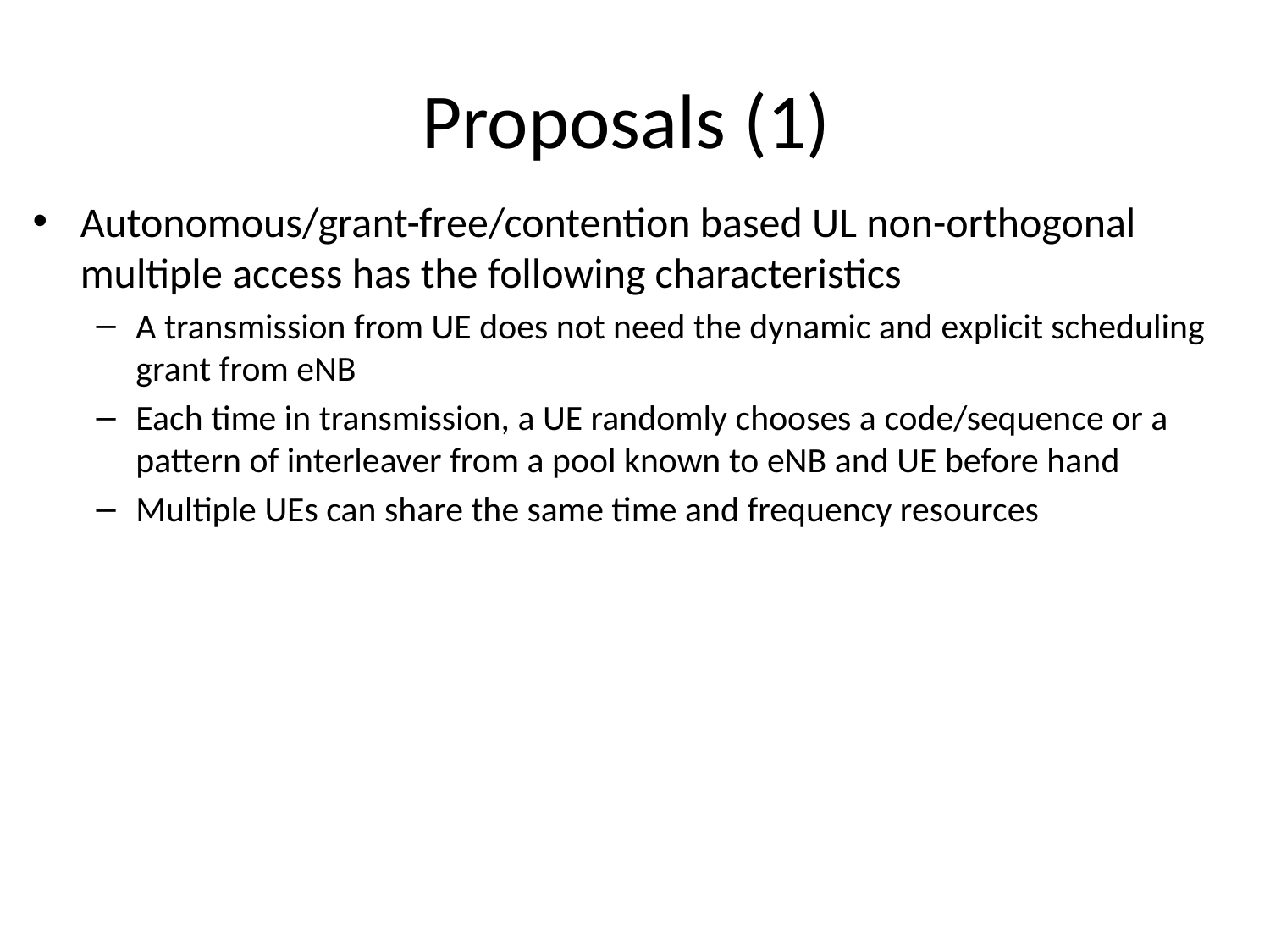

# Proposals (1)
Autonomous/grant-free/contention based UL non-orthogonal multiple access has the following characteristics
A transmission from UE does not need the dynamic and explicit scheduling grant from eNB
Each time in transmission, a UE randomly chooses a code/sequence or a pattern of interleaver from a pool known to eNB and UE before hand
Multiple UEs can share the same time and frequency resources